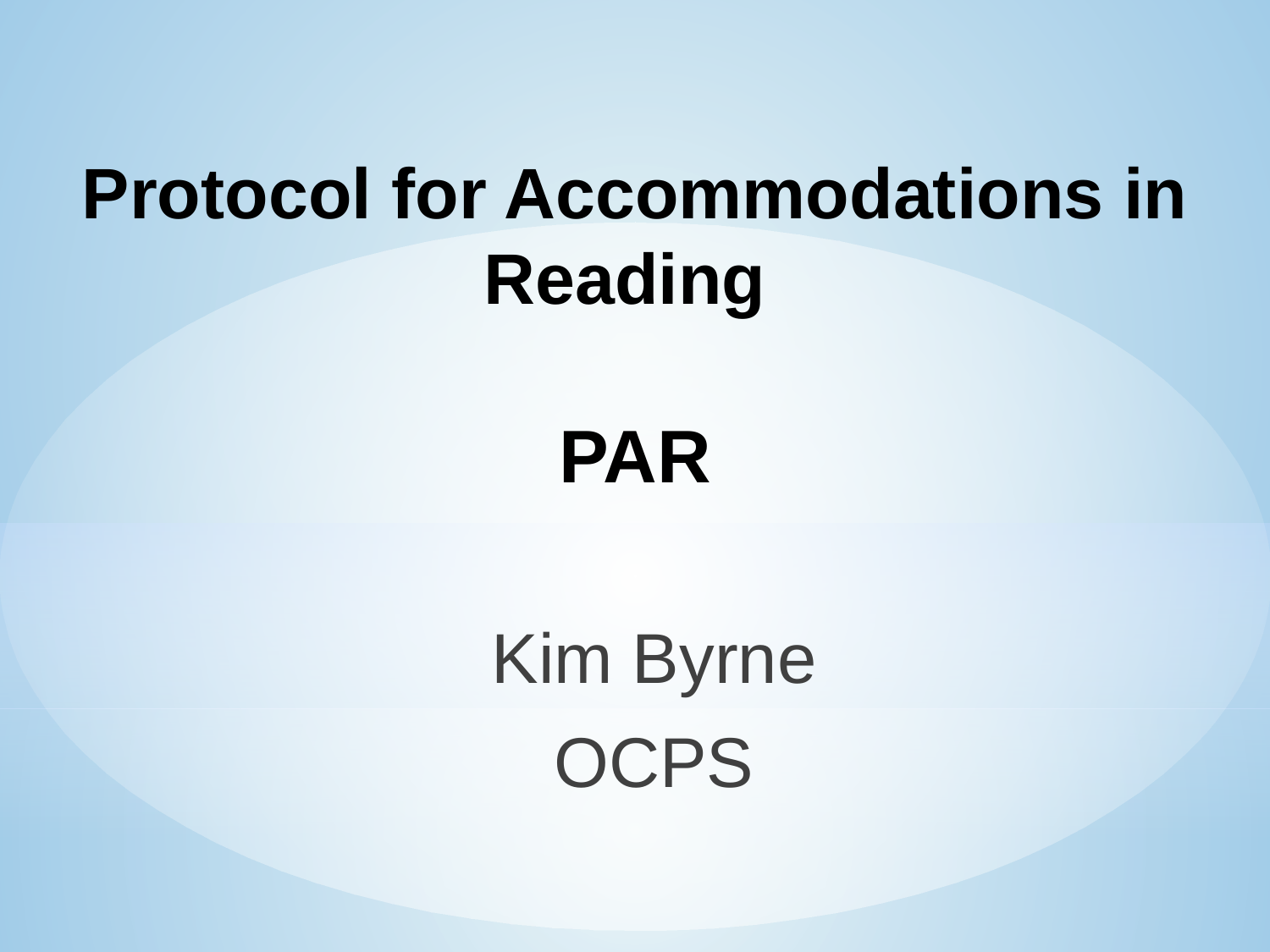

# Protocol for Accommodations in Reading PAR
Kim Byrne
OCPS